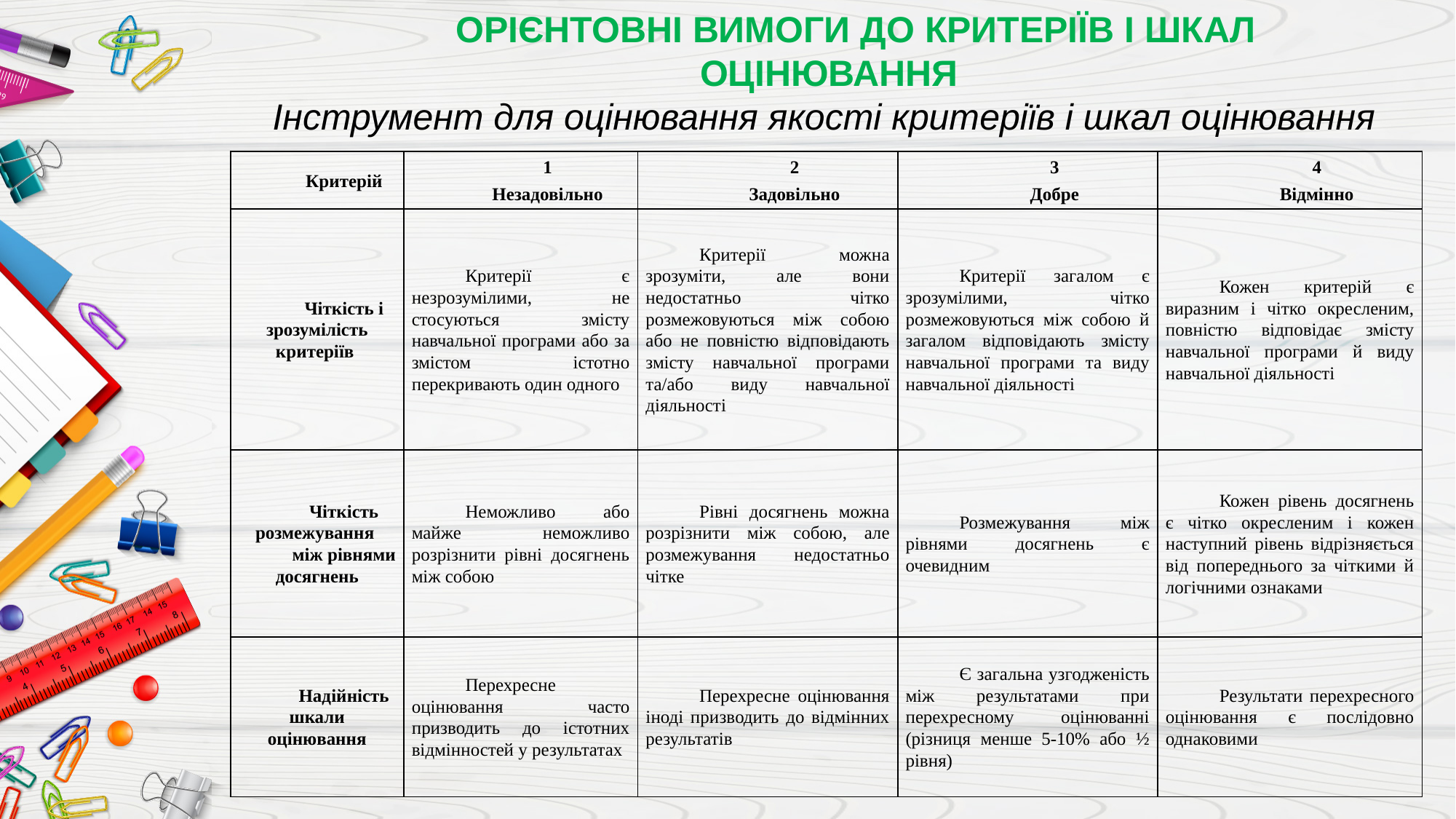

ОРІЄНТОВНІ ВИМОГИ ДО КРИТЕРІЇВ І ШКАЛ ОЦІНЮВАННЯ
Інструмент для оцінювання якості критеріїв і шкал оцінювання
| Критерій | 1 Незадовільно | 2 Задовільно | 3 Добре | 4 Відмінно |
| --- | --- | --- | --- | --- |
| Чіткість і зрозумілість критеріїв | Критерії є незрозумілими, не стосуються змісту навчальної програми або за змістом істотно перекривають один одного | Критерії можна зрозуміти, але вони недостатньо чітко розмежовуються між собою або не повністю відповідають змісту навчальної програми та/або виду навчальної діяльності | Критерії загалом є зрозумілими, чітко розмежовуються між собою й загалом відповідають змісту навчальної програми та виду навчальної діяльності | Кожен критерій є виразним і чітко окресленим, повністю відповідає змісту навчальної програми й виду навчальної діяльності |
| Чіткість розмежування між рівнями досягнень | Неможливо або майже неможливо розрізнити рівні досягнень між собою | Рівні досягнень можна розрізнити між собою, але розмежування недостатньо чітке | Розмежування між рівнями досягнень є очевидним | Кожен рівень досягнень є чітко окресленим і кожен наступний рівень відрізняється від попереднього за чіткими й логічними ознаками |
| Надійність шкали оцінювання | Перехресне оцінювання часто призводить до істотних відмінностей у результатах | Перехресне оцінювання іноді призводить до відмінних результатів | Є загальна узгодженість між результатами при перехресному оцінюванні (різниця менше 5-10% або ½ рівня) | Результати перехресного оцінювання є послідовно однаковими |